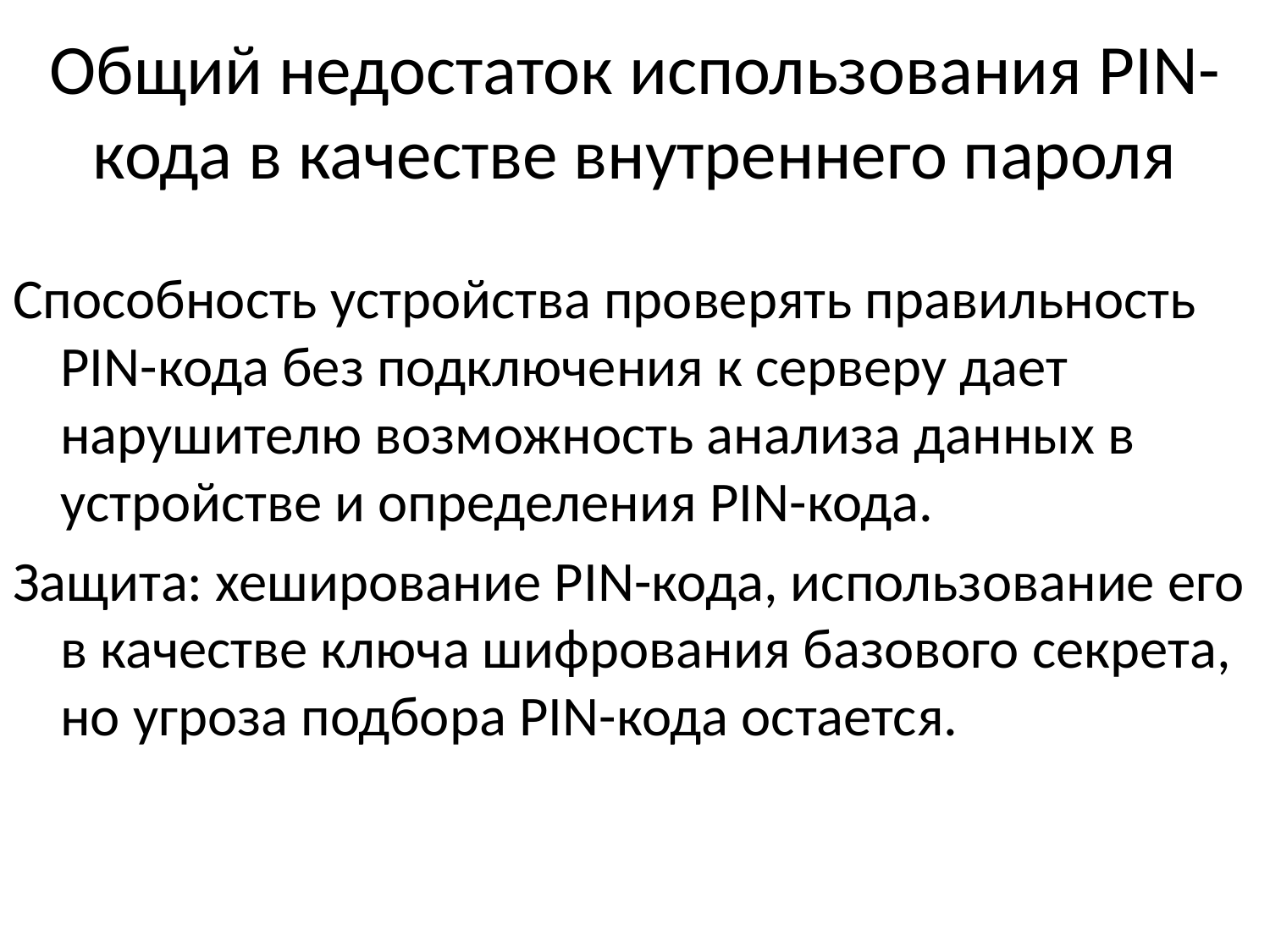

# Общий недостаток использования PIN-кода в качестве внутреннего пароля
Способность устройства проверять правильность PIN-кода без подключения к серверу дает нарушителю возможность анализа данных в устройстве и определения PIN-кода.
Защита: хеширование PIN-кода, использование его в качестве ключа шифрования базового секрета, но угроза подбора PIN-кода остается.